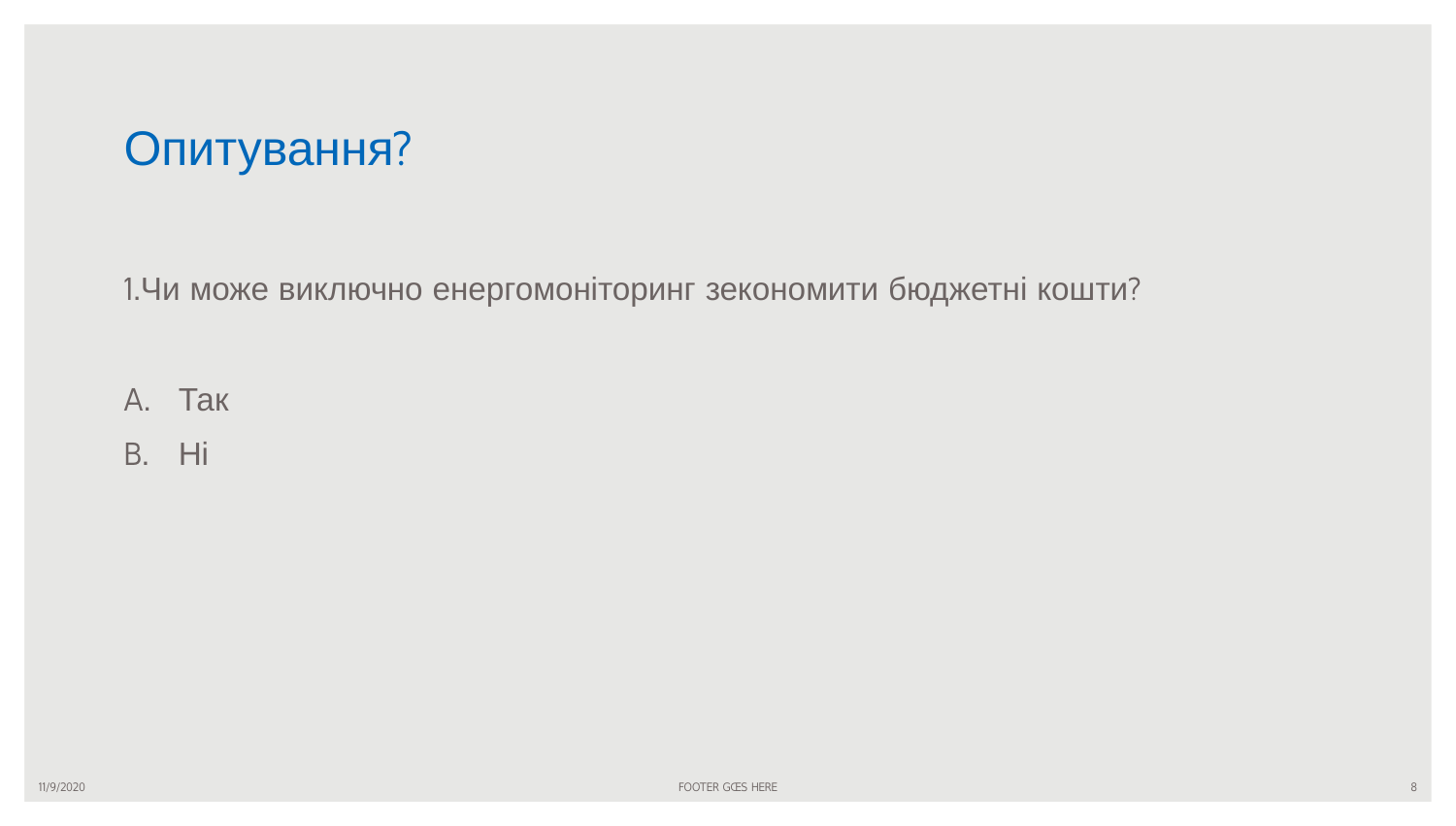

# Опитування?

1.Чи може виключно енергомоніторинг зекономити бюджетні кошти?

Так
Ні
11/9/2020
FOOTER GOES HERE
8